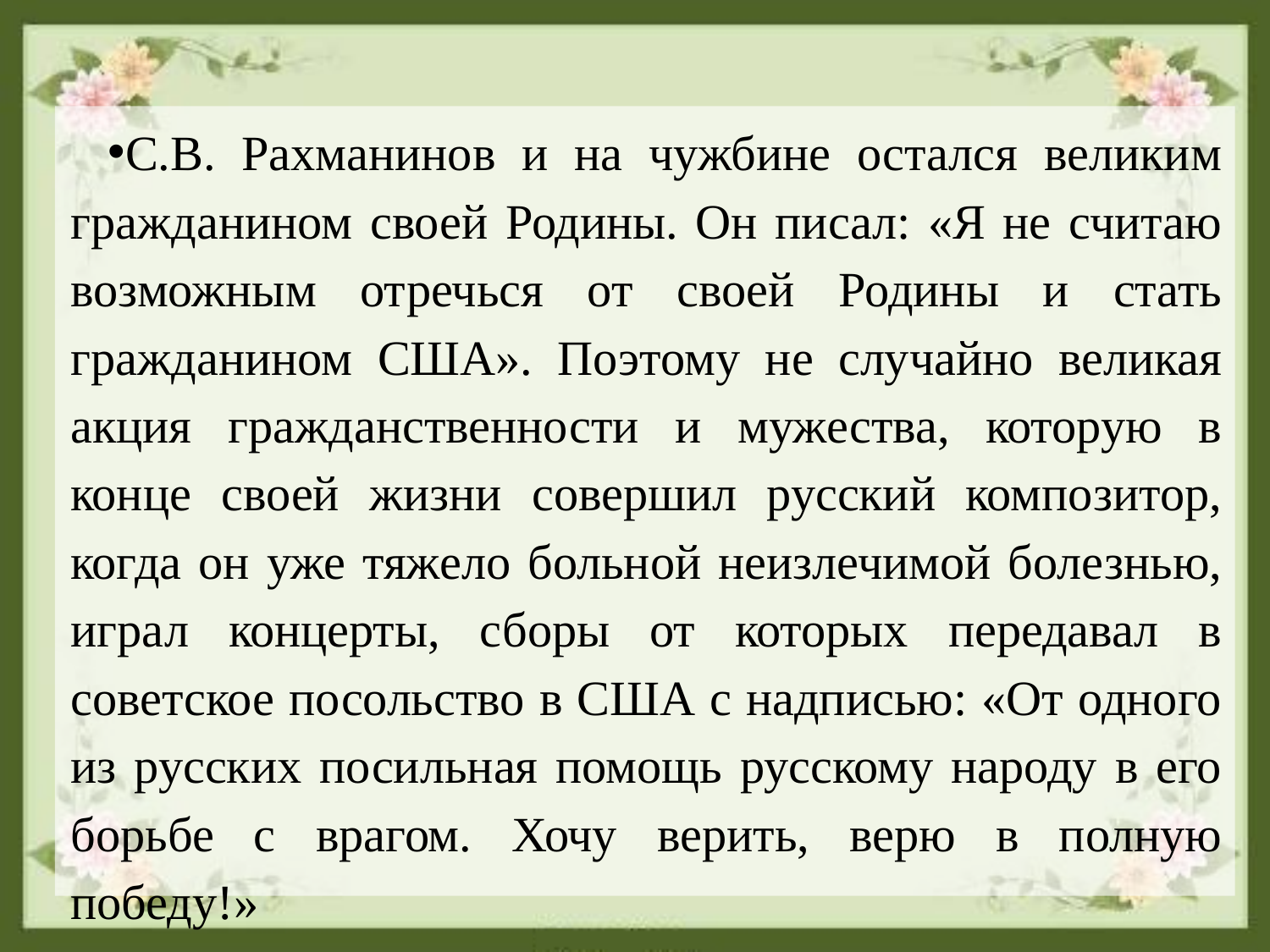

С.В. Рахманинов и на чужбине остался великим гражданином своей Родины. Он писал: «Я не считаю возможным отречься от своей Родины и стать гражданином США». Поэтому не случайно великая акция гражданственности и мужества, которую в конце своей жизни совершил русский композитор, когда он уже тяжело больной неизлечимой болезнью, играл концерты, сборы от которых передавал в советское посольство в США с надписью: «От одного из русских посильная помощь русскому народу в его борьбе с врагом. Хочу верить, верю в полную победу!»